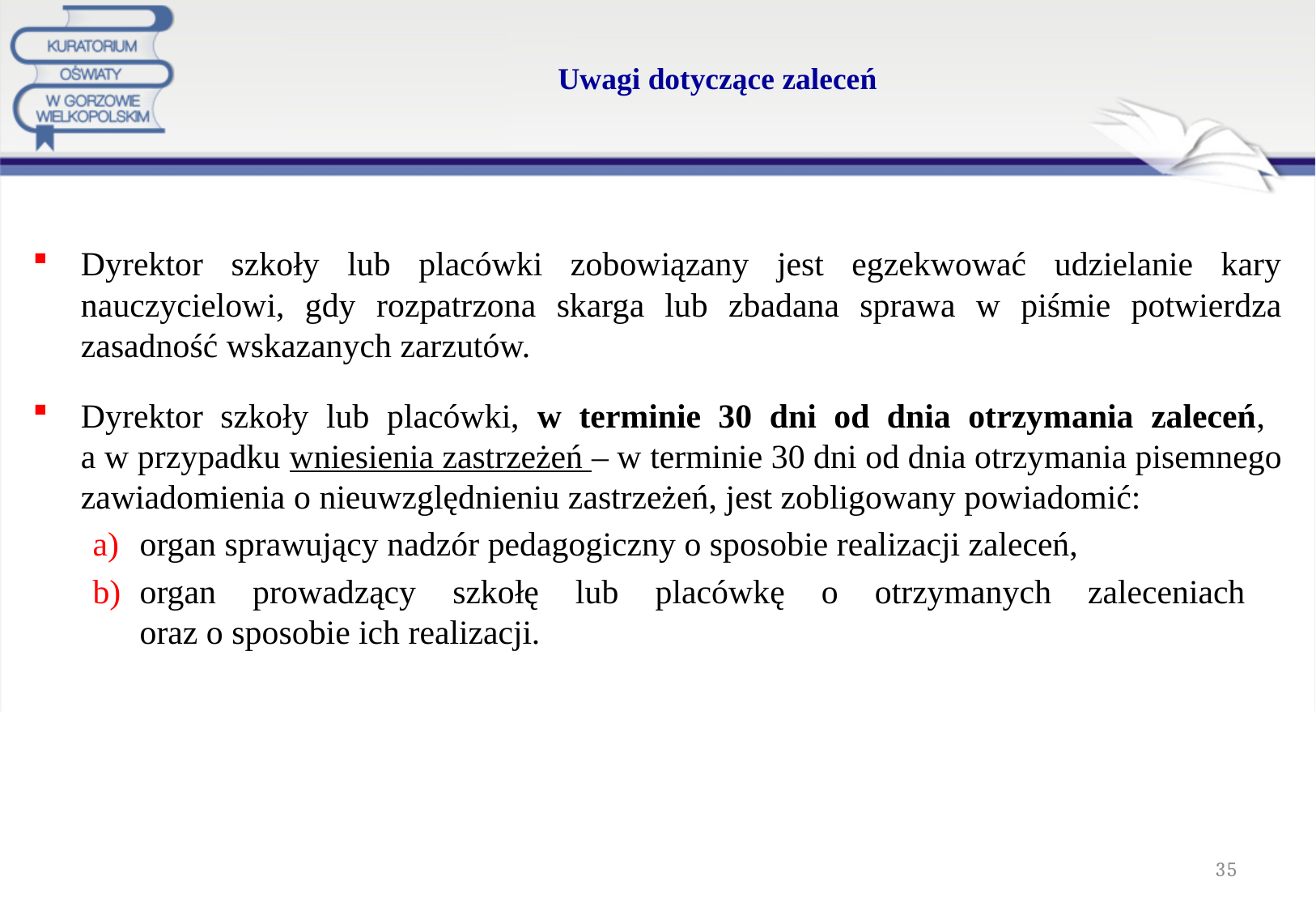

# Uwagi dotyczące zaleceń

Dyrektor szkoły lub placówki zobowiązany jest egzekwować udzielanie kary nauczycielowi, gdy rozpatrzona skarga lub zbadana sprawa w piśmie potwierdza zasadność wskazanych zarzutów.

Dyrektor szkoły lub placówki, w terminie 30 dni od dnia otrzymania zaleceń,
a w przypadku wniesienia zastrzeżeń – w terminie 30 dni od dnia otrzymania pisemnego zawiadomienia o nieuwzględnieniu zastrzeżeń, jest zobligowany powiadomić:
organ sprawujący nadzór pedagogiczny o sposobie realizacji zaleceń,
organ prowadzący szkołę lub placówkę o otrzymanych zaleceniach
oraz o sposobie ich realizacji.

35